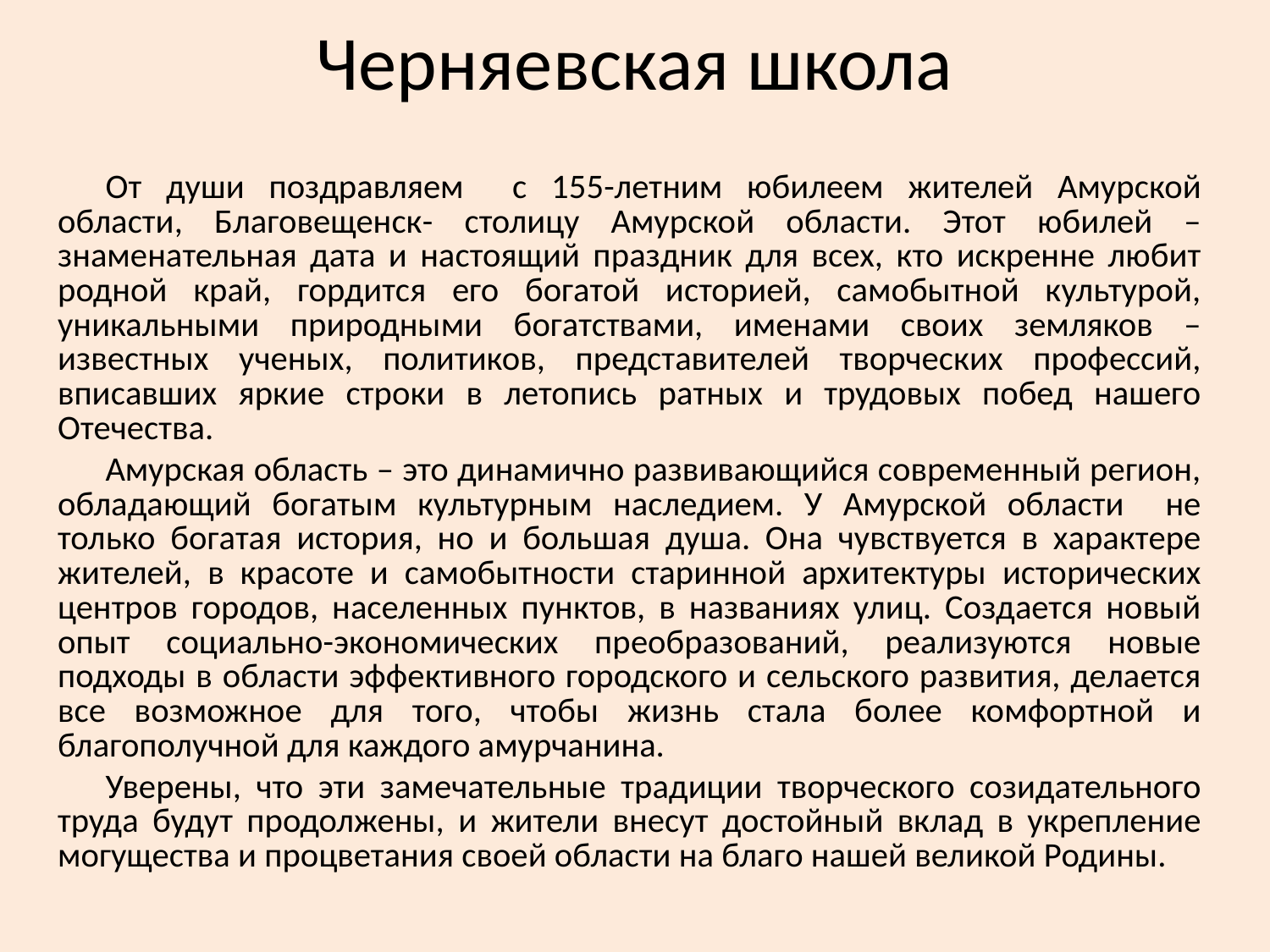

# Черняевская школа
От души поздравляем  с 155-летним юбилеем жителей Амурской области, Благовещенск- столицу Амурской области. Этот юбилей – знаменательная дата и настоящий праздник для всех, кто искренне любит родной край, гордится его богатой историей, самобытной культурой, уникальными природными богатствами, именами своих земляков – известных ученых, политиков, представителей творческих профессий, вписавших яркие строки в летопись ратных и трудовых побед нашего Отечества.
Амурская область – это динамично развивающийся современный регион, обладающий богатым культурным наследием. У Амурской области  не только богатая история, но и большая душа. Она чувствуется в характере жителей, в красоте и самобытности старинной архитектуры исторических центров городов, населенных пунктов, в названиях улиц. Создается новый опыт социально-экономических преобразований, реализуются новые подходы в области эффективного городского и сельского развития, делается все возможное для того, чтобы жизнь стала более комфортной и благополучной для каждого амурчанина.
Уверены, что эти замечательные традиции творческого созидательного труда будут продолжены, и жители внесут достойный вклад в укрепление могущества и процветания своей области на благо нашей великой Родины.